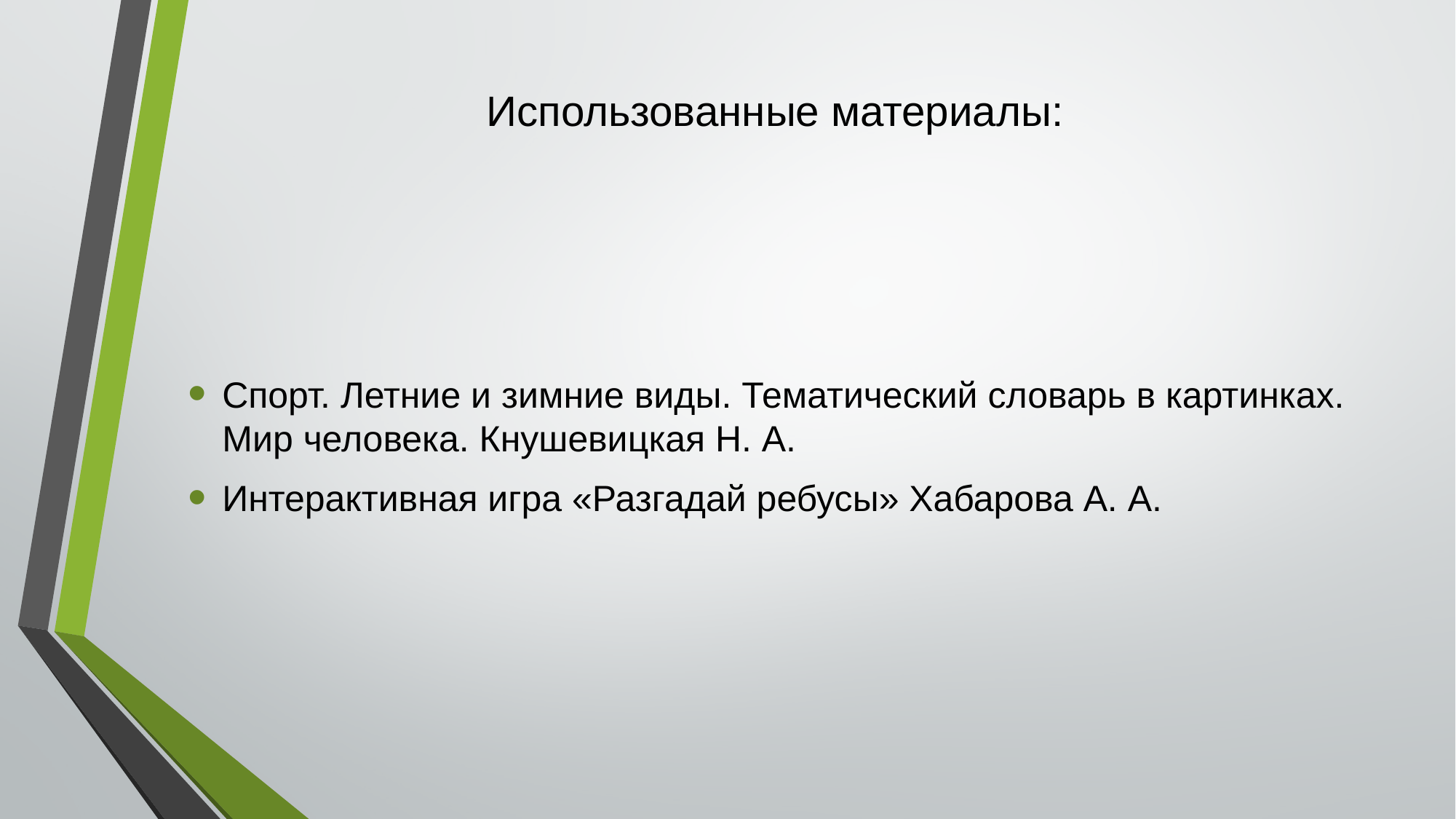

# Использованные материалы:
Спорт. Летние и зимние виды. Тематический словарь в картинках. Мир человека. Кнушевицкая Н. А.
Интерактивная игра «Разгадай ребусы» Хабарова А. А.